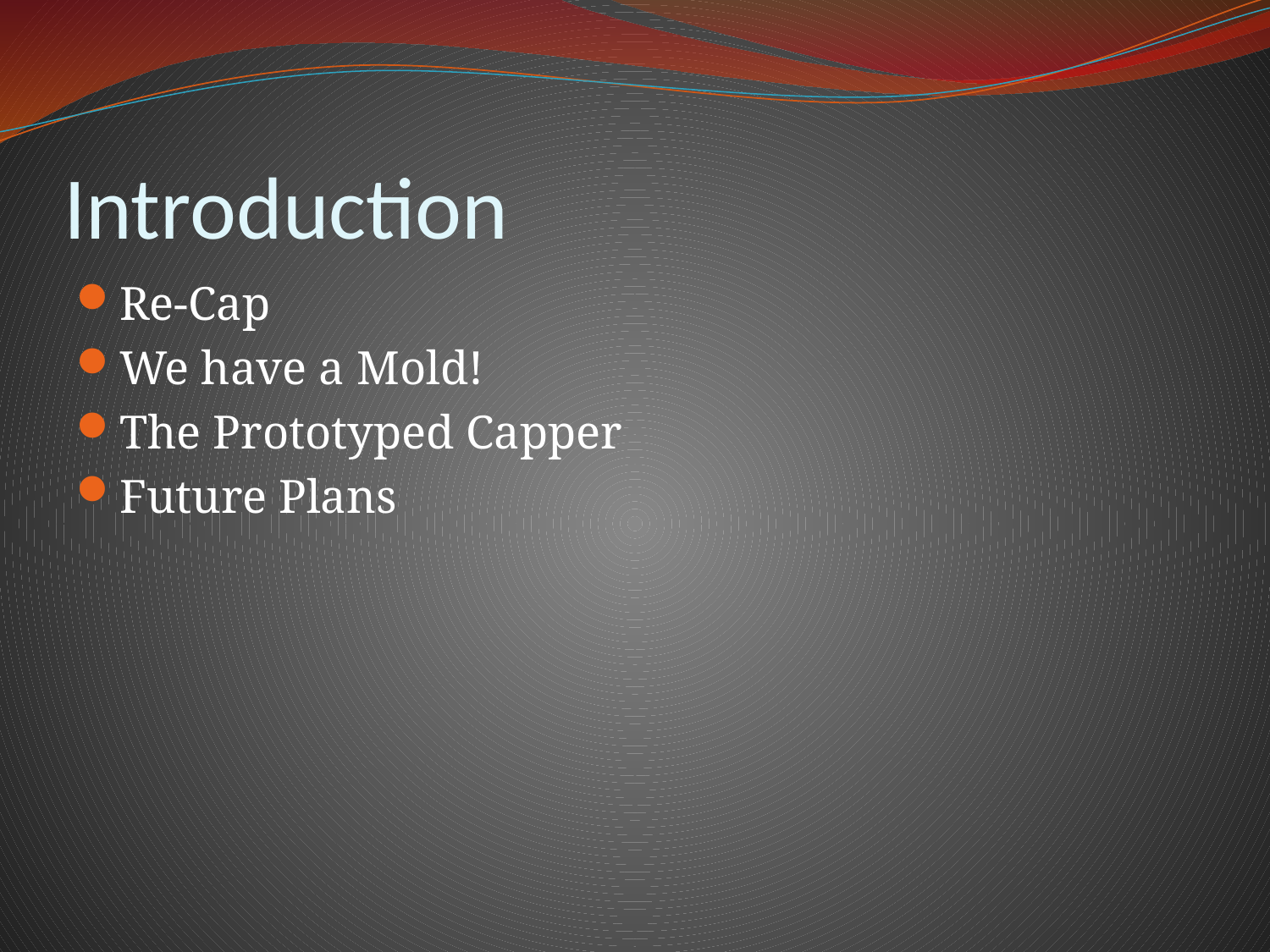

# Introduction
Re-Cap
We have a Mold!
The Prototyped Capper
Future Plans